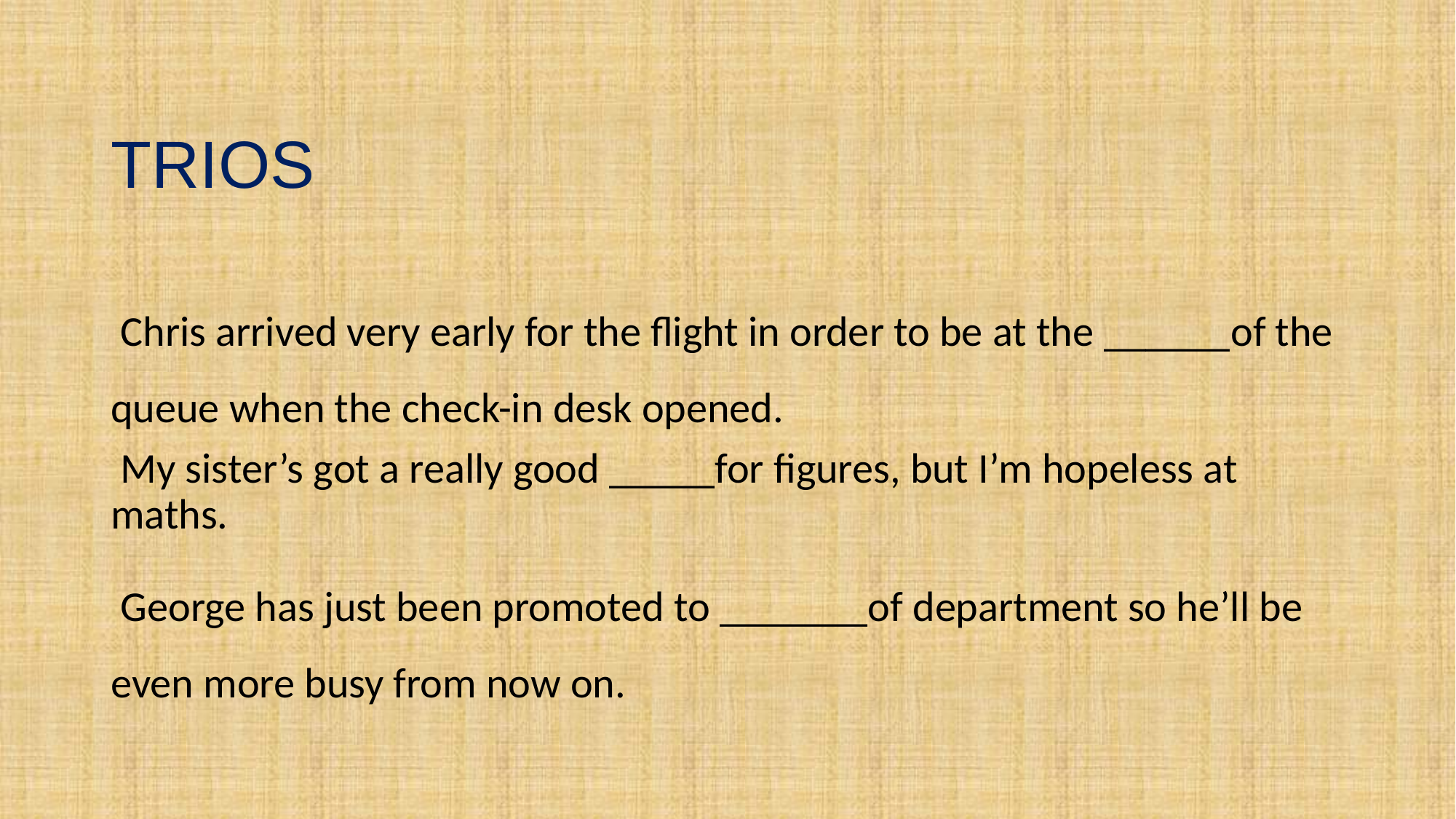

#
TRIOS

 Chris arrived very early for the flight in order to be at the ______of the queue when the check-in desk opened.
 My sister’s got a really good _____for figures, but I’m hopeless at maths.
 George has just been promoted to _______of department so he’ll be even more busy from now on.